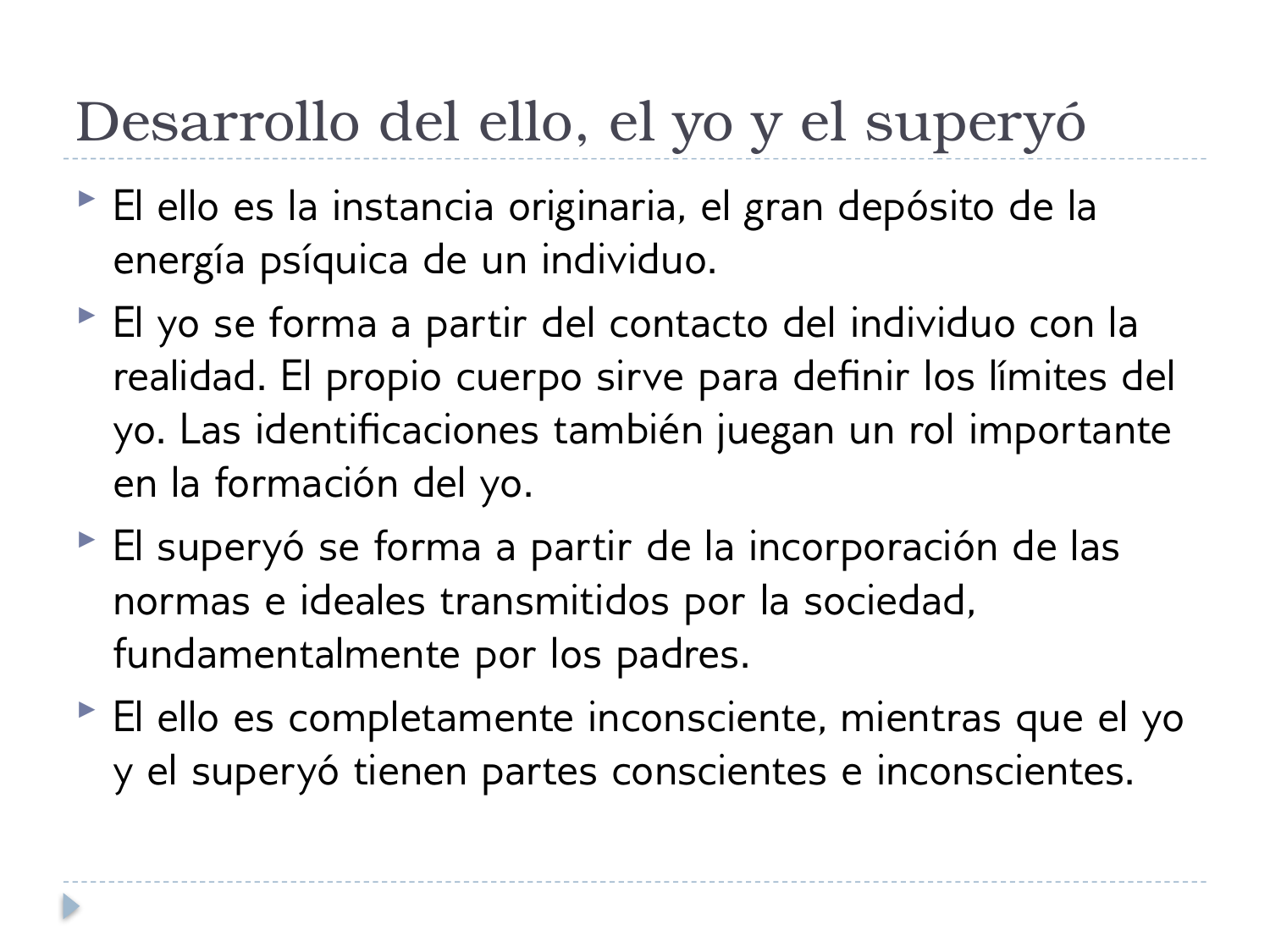

# Desarrollo del ello, el yo y el superyó
El ello es la instancia originaria, el gran depósito de la energía psíquica de un individuo.
El yo se forma a partir del contacto del individuo con la realidad. El propio cuerpo sirve para definir los límites del yo. Las identificaciones también juegan un rol importante en la formación del yo.
El superyó se forma a partir de la incorporación de las normas e ideales transmitidos por la sociedad, fundamentalmente por los padres.
El ello es completamente inconsciente, mientras que el yo y el superyó tienen partes conscientes e inconscientes.